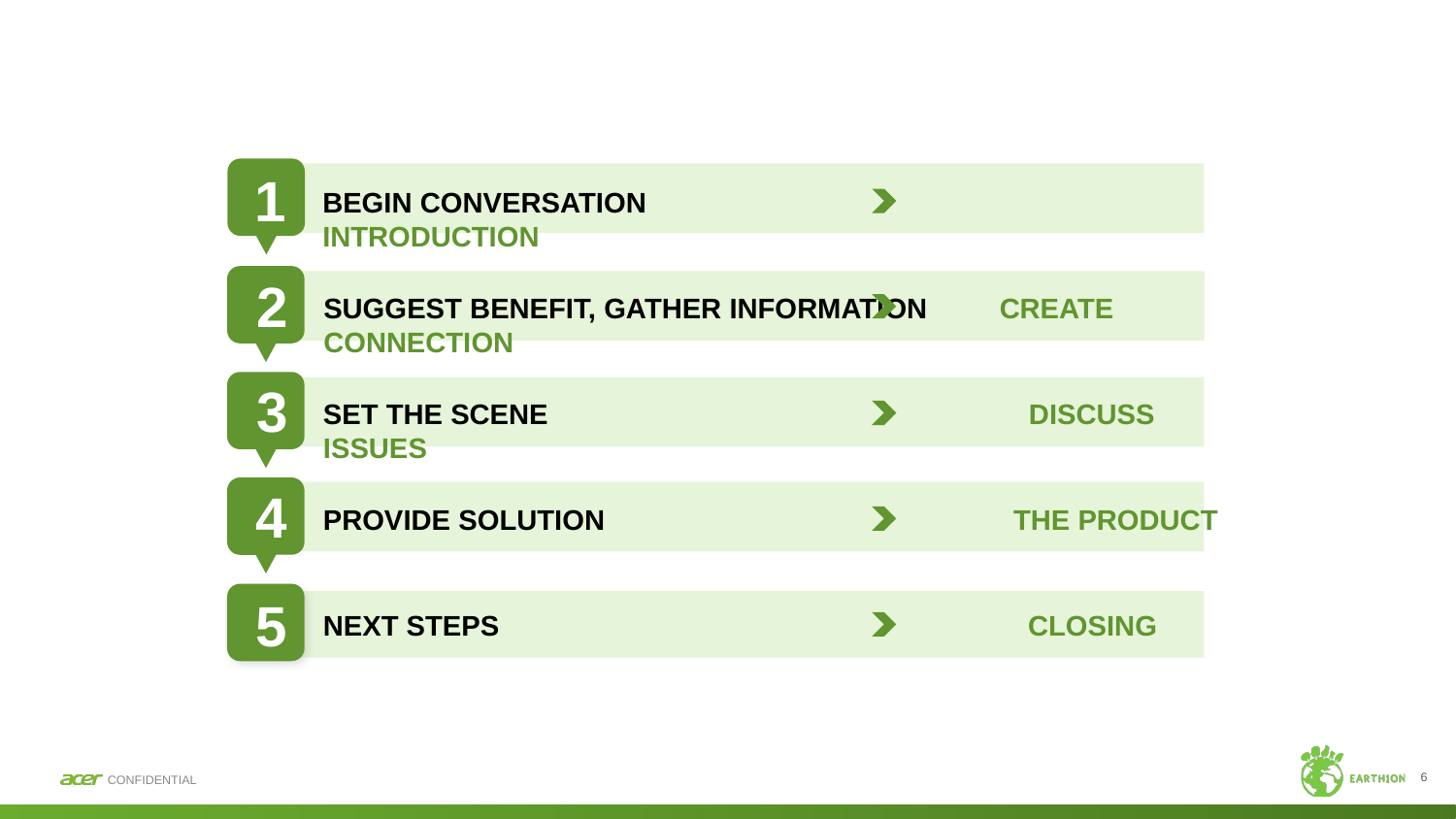

1

BEGIN CONVERSATION                                              INTRODUCTION

2

SUGGEST BENEFIT, GATHER INFORMATION         CREATE CONNECTION

3

SET THE SCENE                                                            DISCUSS ISSUES

4

PROVIDE SOLUTION                                                   THE PRODUCT

5

NEXT STEPS                                                                  CLOSING

6